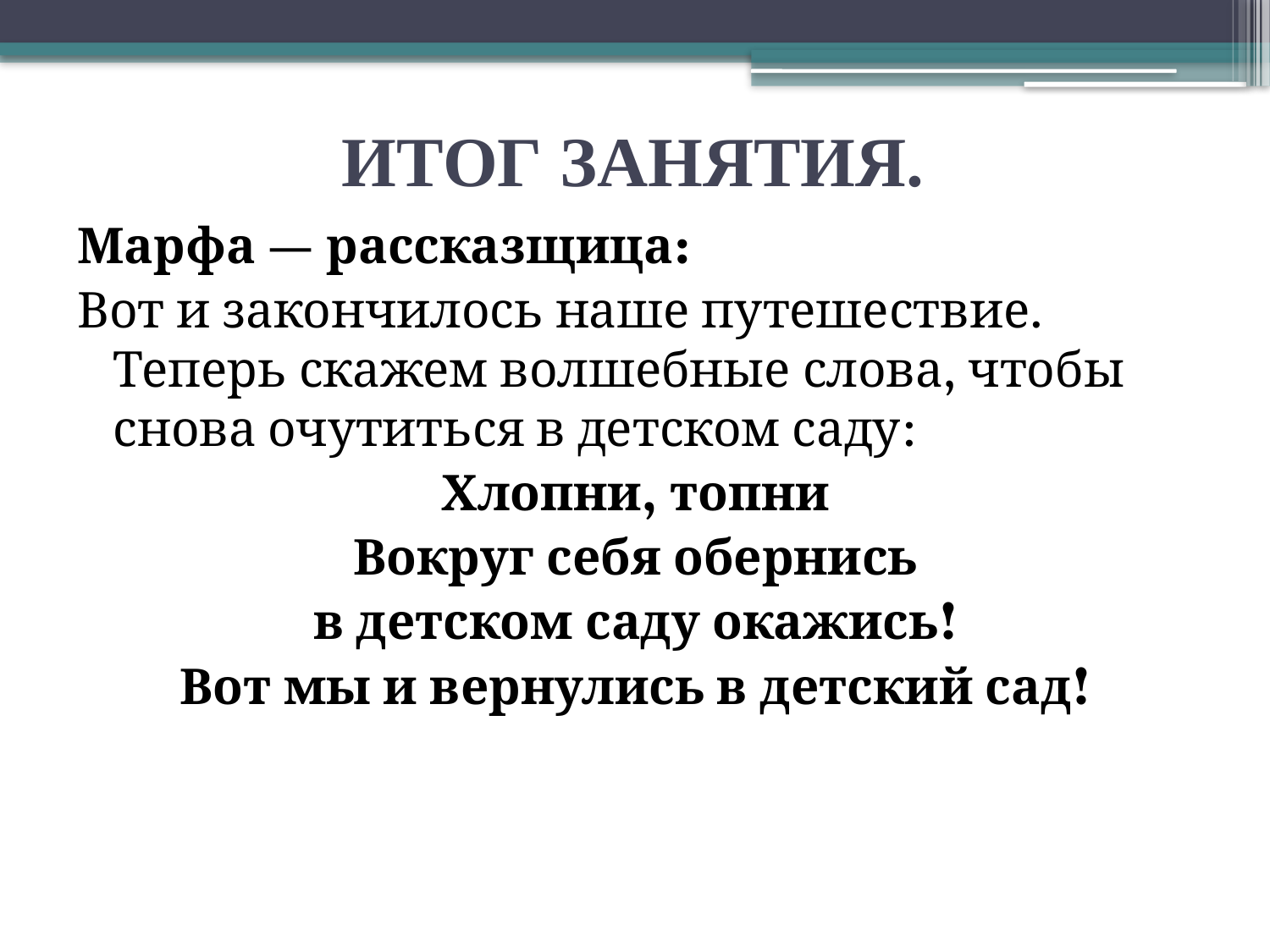

# ИТОГ ЗАНЯТИЯ.
Марфа — рассказщица:
Вот и закончилось наше путешествие. Теперь скажем волшебные слова, чтобы снова очутиться в детском саду:
Хлопни, топни
Вокруг себя обернись
в детском саду окажись!
Вот мы и вернулись в детский сад!